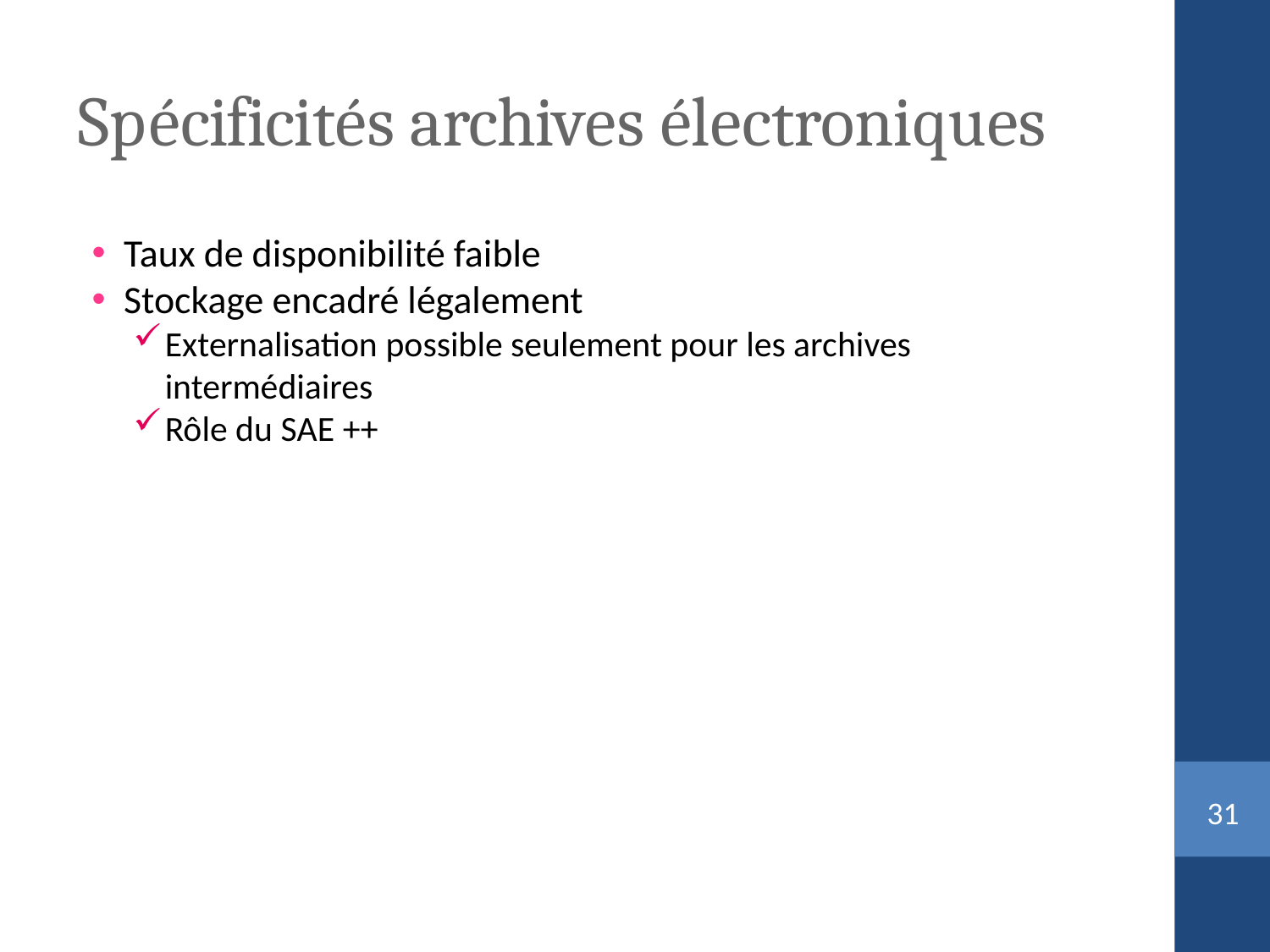

Spécificités archives électroniques
Taux de disponibilité faible
Stockage encadré légalement
Externalisation possible seulement pour les archives intermédiaires
Rôle du SAE ++

31